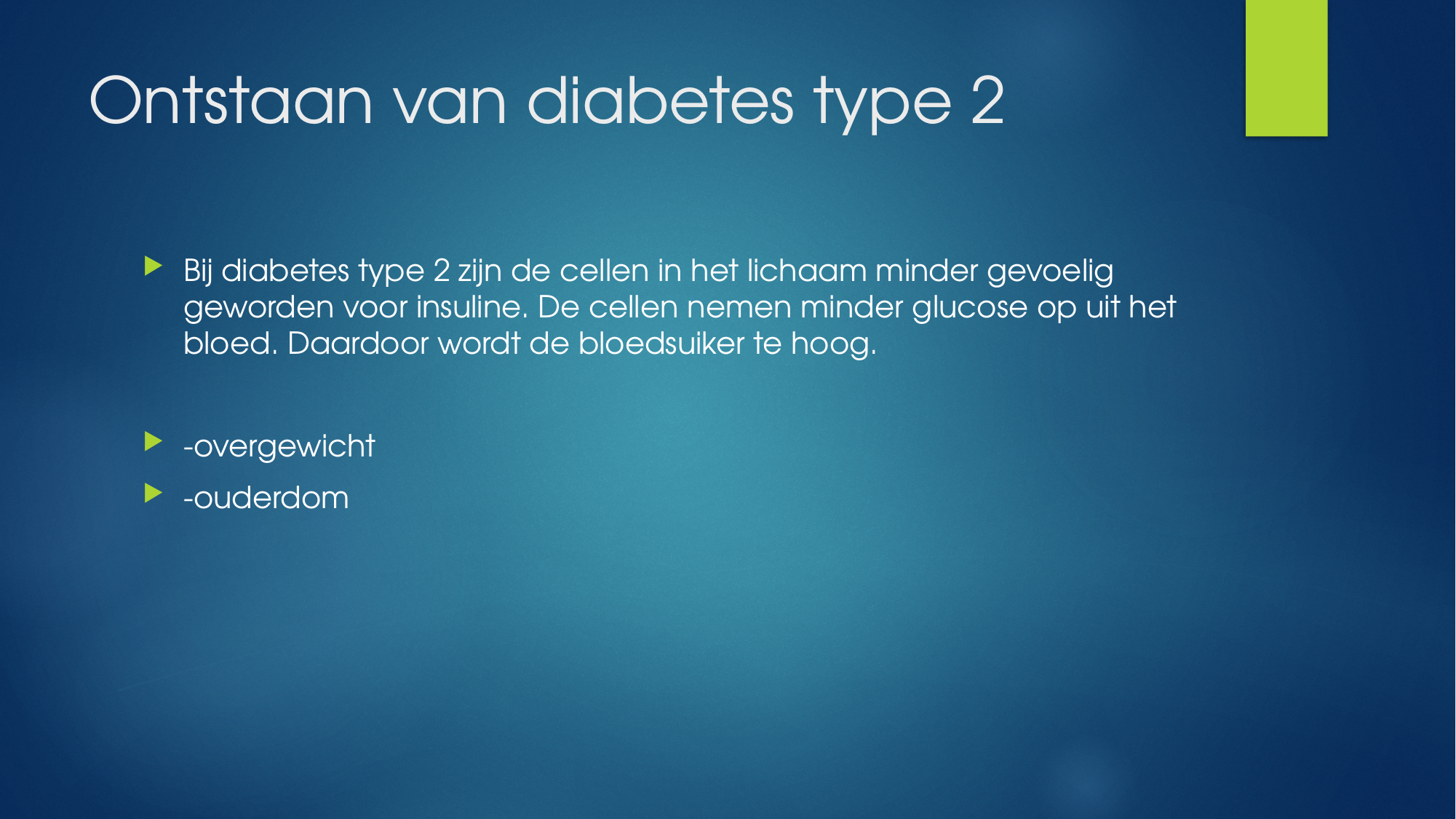

# Ontstaan van diabetes type 2
Bij diabetes type 2 zijn de cellen in het lichaam minder gevoelig geworden voor insuline. De cellen nemen minder glucose op uit het bloed. Daardoor wordt de bloedsuiker te hoog.

-overgewicht
-ouderdom